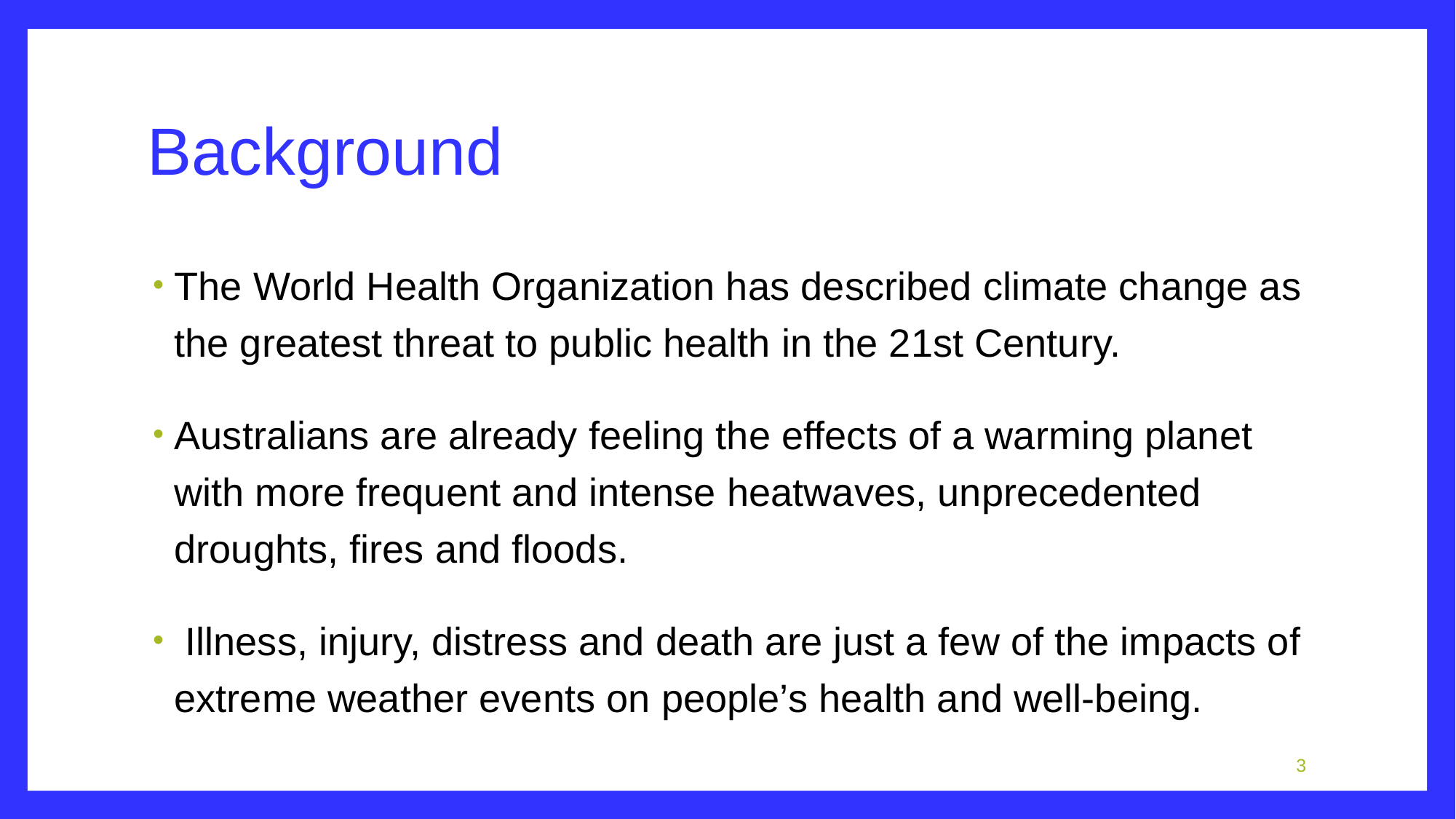

# Background
The World Health Organization has described climate change as the greatest threat to public health in the 21st Century.
Australians are already feeling the effects of a warming planet with more frequent and intense heatwaves, unprecedented droughts, fires and floods.
 Illness, injury, distress and death are just a few of the impacts of extreme weather events on people’s health and well-being.

3